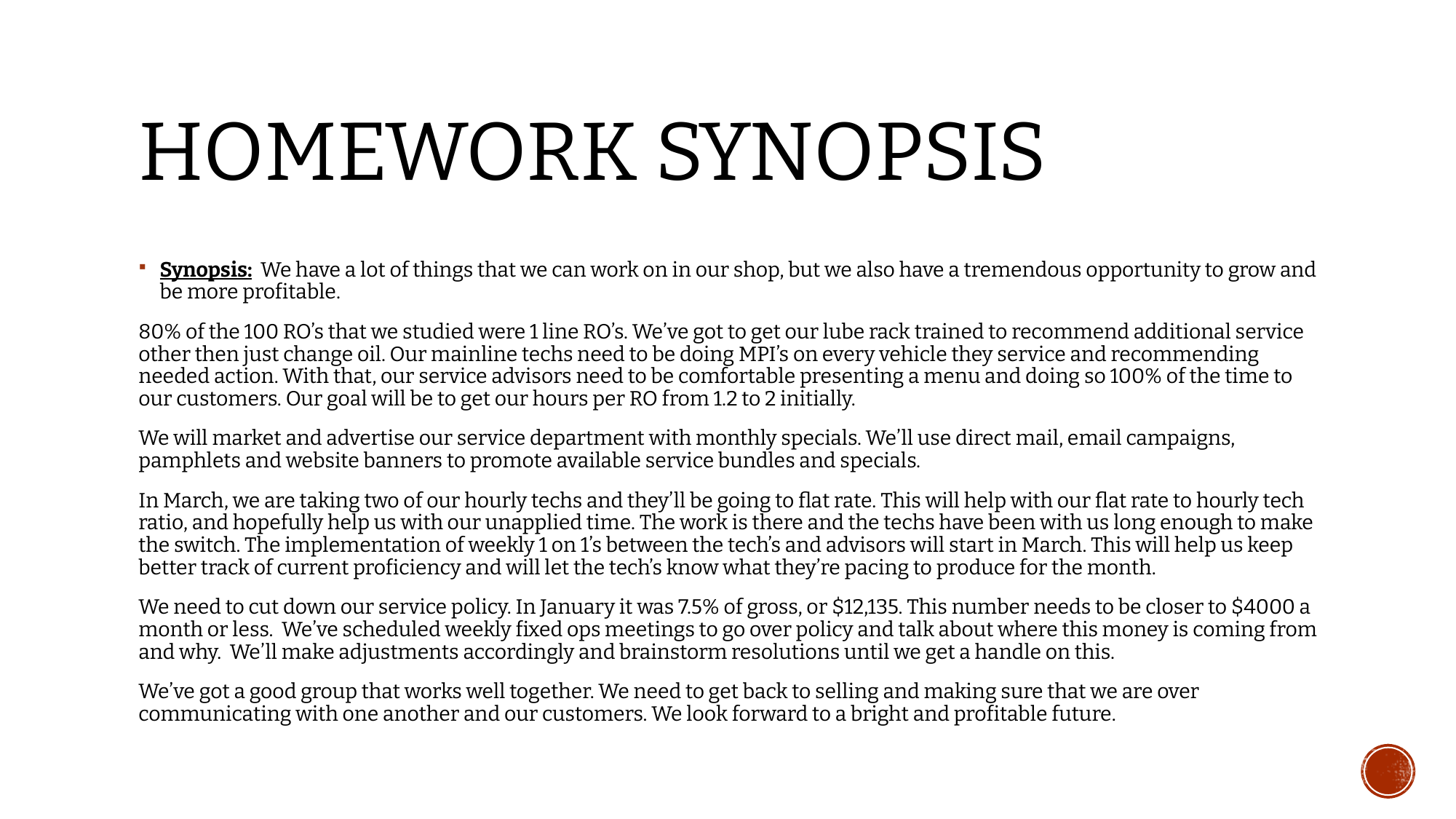

# HOMEWORK SYNOPSIS
Synopsis:  We have a lot of things that we can work on in our shop, but we also have a tremendous opportunity to grow and be more profitable.
80% of the 100 RO’s that we studied were 1 line RO’s. We’ve got to get our lube rack trained to recommend additional service other then just change oil. Our mainline techs need to be doing MPI’s on every vehicle they service and recommending needed action. With that, our service advisors need to be comfortable presenting a menu and doing so 100% of the time to our customers. Our goal will be to get our hours per RO from 1.2 to 2 initially.
We will market and advertise our service department with monthly specials. We’ll use direct mail, email campaigns, pamphlets and website banners to promote available service bundles and specials.
In March, we are taking two of our hourly techs and they’ll be going to flat rate. This will help with our flat rate to hourly tech ratio, and hopefully help us with our unapplied time. The work is there and the techs have been with us long enough to make the switch. The implementation of weekly 1 on 1’s between the tech’s and advisors will start in March. This will help us keep better track of current proficiency and will let the tech’s know what they’re pacing to produce for the month.
We need to cut down our service policy. In January it was 7.5% of gross, or $12,135. This number needs to be closer to $4000 a month or less.  We’ve scheduled weekly fixed ops meetings to go over policy and talk about where this money is coming from and why.  We’ll make adjustments accordingly and brainstorm resolutions until we get a handle on this.
We’ve got a good group that works well together. We need to get back to selling and making sure that we are over communicating with one another and our customers. We look forward to a bright and profitable future.